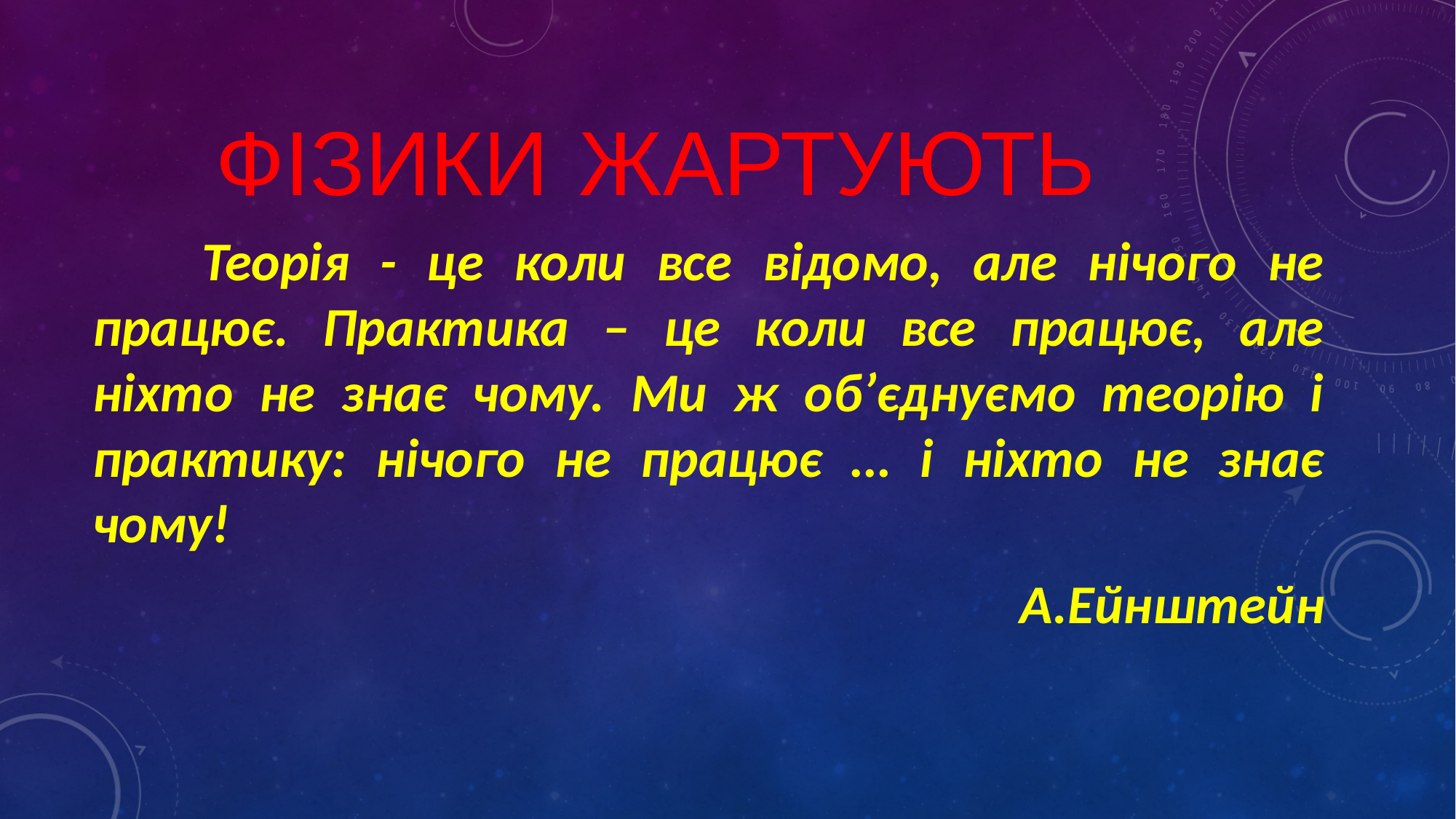

ФІЗИКИ ЖАРТУЮТЬ
	Теорія - це коли все відомо, але нічого не працює. Практика – це коли все працює, але ніхто не знає чому. Ми ж об’єднуємо теорію і практику: нічого не працює … і ніхто не знає чому!
                                                                          А.Ейнштейн